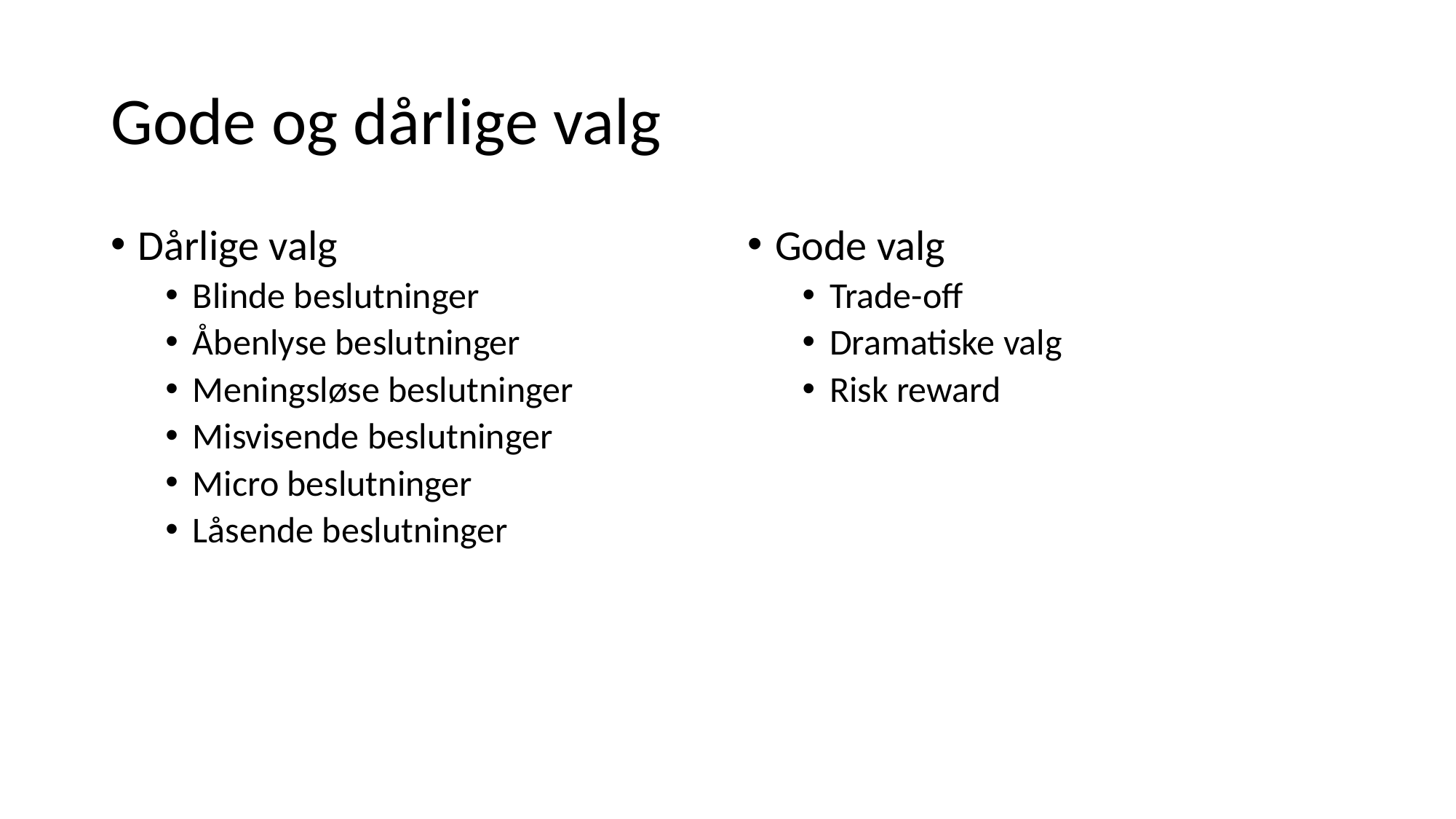

# Gode og dårlige valg
Dårlige valg
Blinde beslutninger
Åbenlyse beslutninger
Meningsløse beslutninger
Misvisende beslutninger
Micro beslutninger
Låsende beslutninger

Gode valg
Trade-off
Dramatiske valg
Risk reward